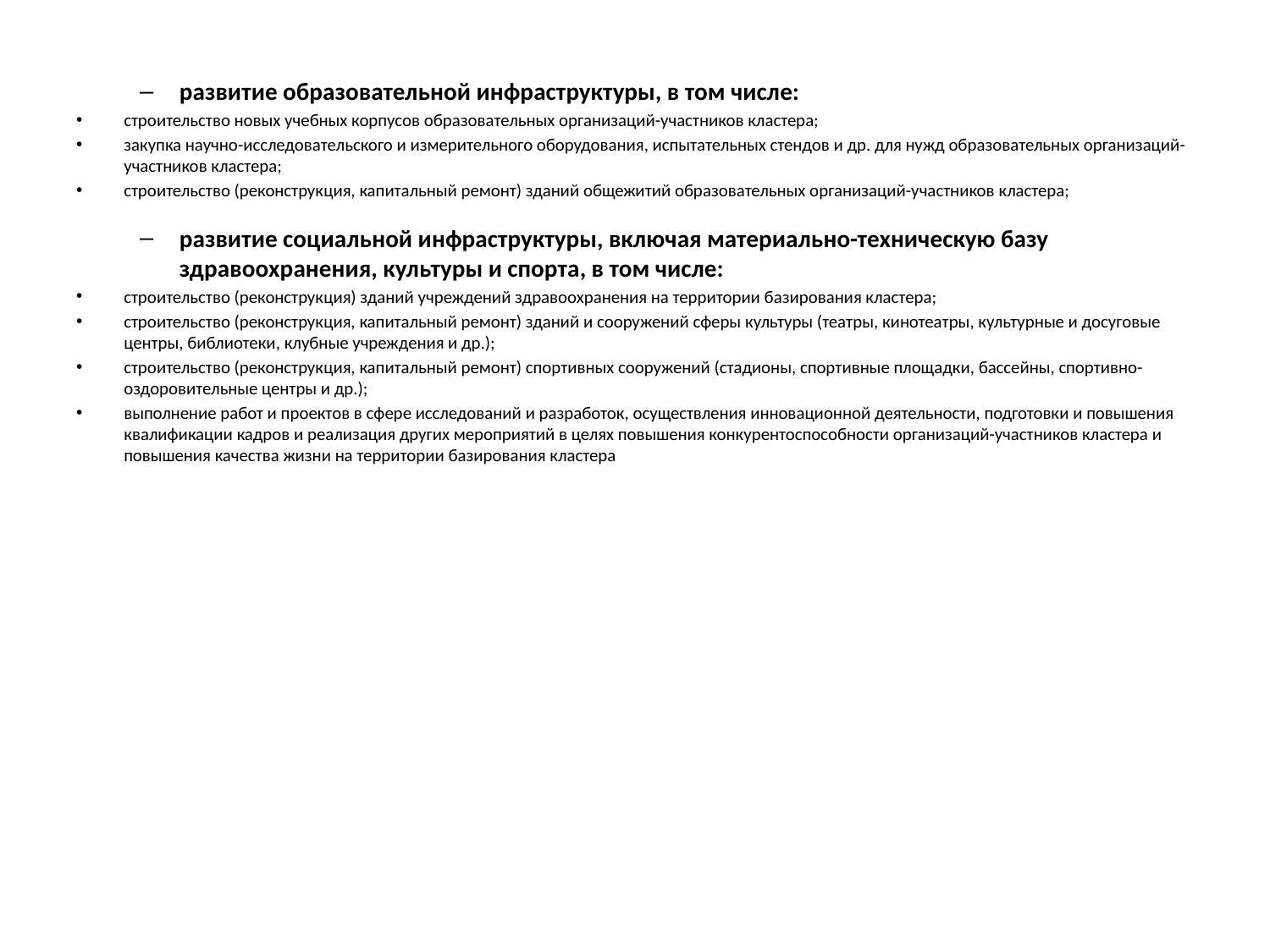

развитие образовательной инфраструктуры, в том числе:
строительство новых учебных корпусов образовательных организаций-участников кластера;
закупка научно-исследовательского и измерительного оборудования, испытательных стендов и др. для нужд образовательных организаций-участников кластера;
строительство (реконструкция, капитальный ремонт) зданий общежитий образовательных организаций-участников кластера;

развитие социальной инфраструктуры, включая материально-техническую базу здравоохранения, культуры и спорта, в том числе:
строительство (реконструкция) зданий учреждений здравоохранения на территории базирования кластера;
строительство (реконструкция, капитальный ремонт) зданий и сооружений сферы культуры (театры, кинотеатры, культурные и досуговые центры, библиотеки, клубные учреждения и др.);
строительство (реконструкция, капитальный ремонт) спортивных сооружений (стадионы, спортивные площадки, бассейны, спортивно-оздоровительные центры и др.);
выполнение работ и проектов в сфере исследований и разработок, осуществления инновационной деятельности, подготовки и повышения квалификации кадров и реализация других мероприятий в целях повышения конкурентоспособности организаций-участников кластера и повышения качества жизни на территории базирования кластера